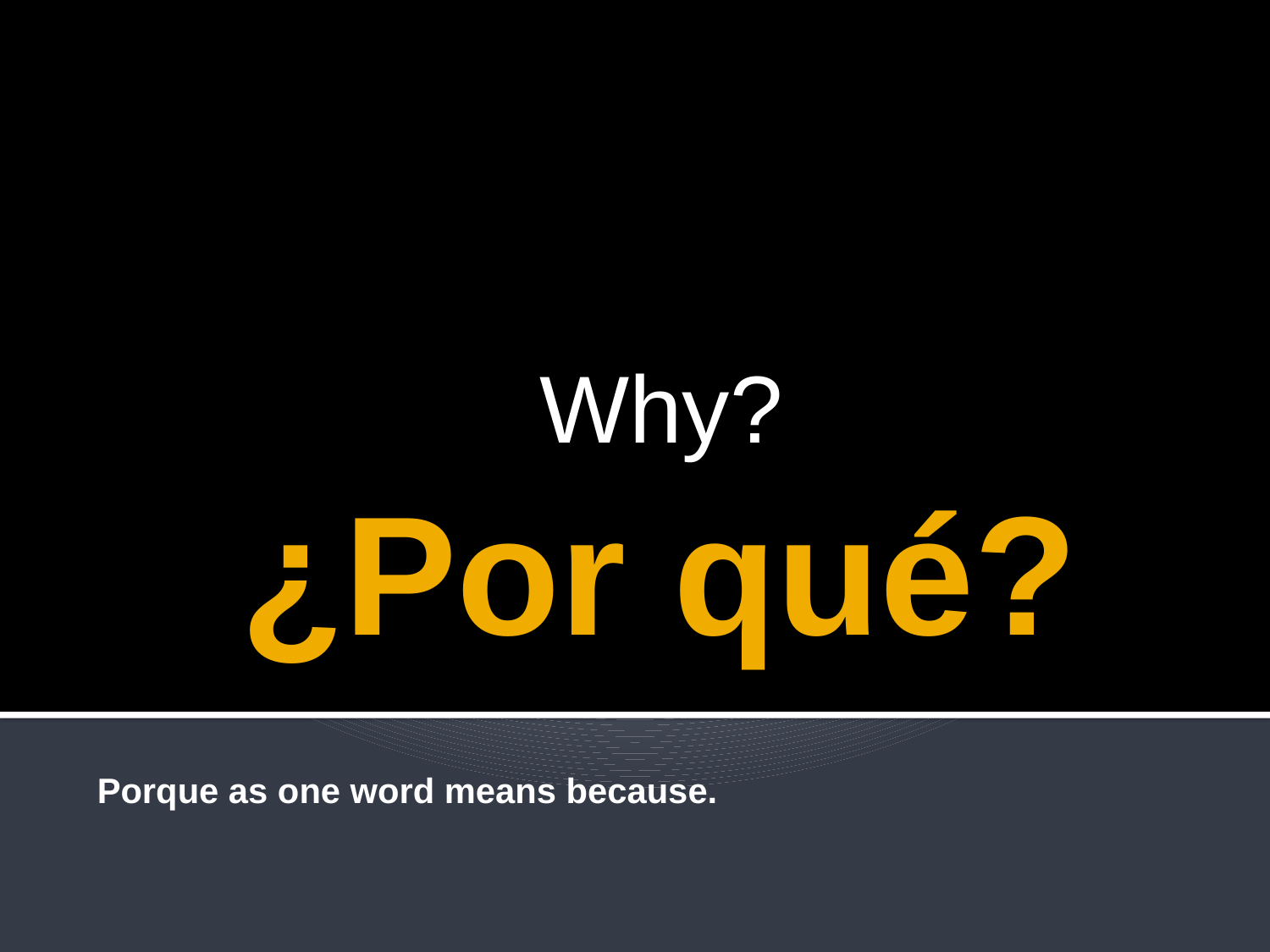

Why?
# ¿Por qué?
Porque as one word means because.